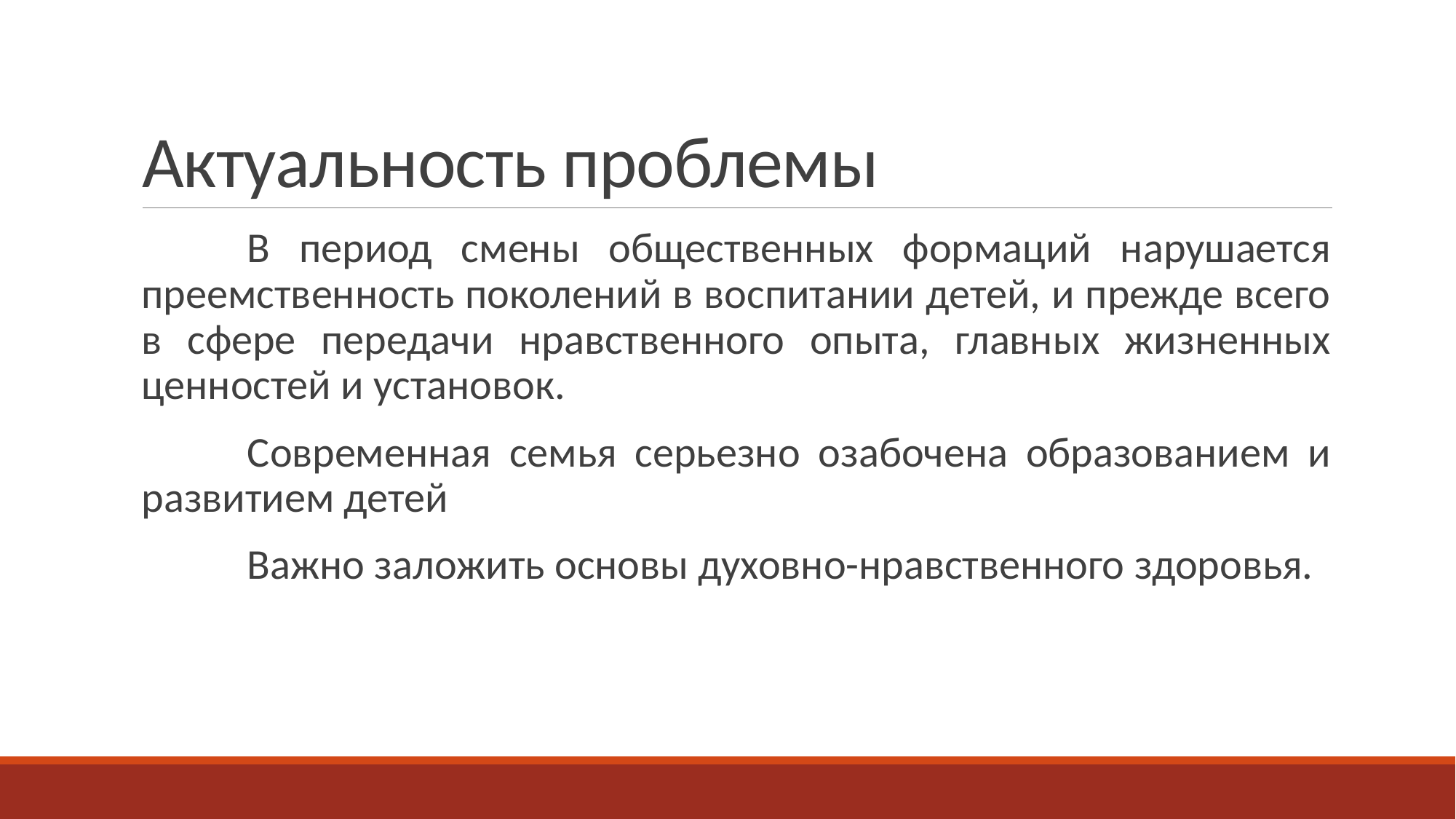

# Актуальность проблемы
В период смены общественных формаций нарушается преемственность поколений в воспитании детей, и прежде всего в сфере передачи нравственного опыта, главных жизненных ценностей и установок.
Современная семья серьезно озабочена образованием и развитием детей
Важно заложить основы духовно-нравственного здоровья.